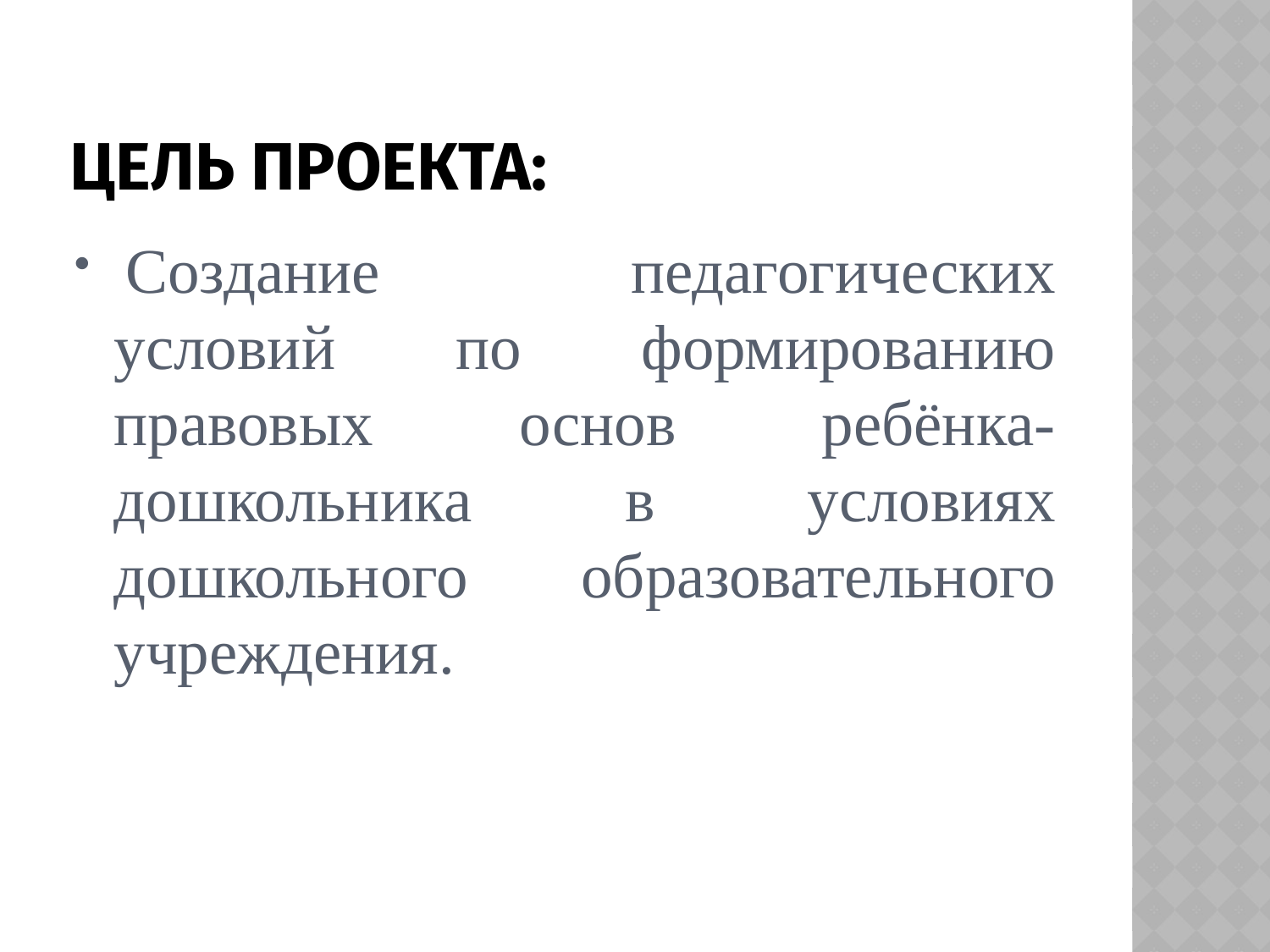

# Цель проекта:
 Создание педагогических условий по формированию правовых основ ребёнка-дошкольника в условиях дошкольного образовательного учреждения.